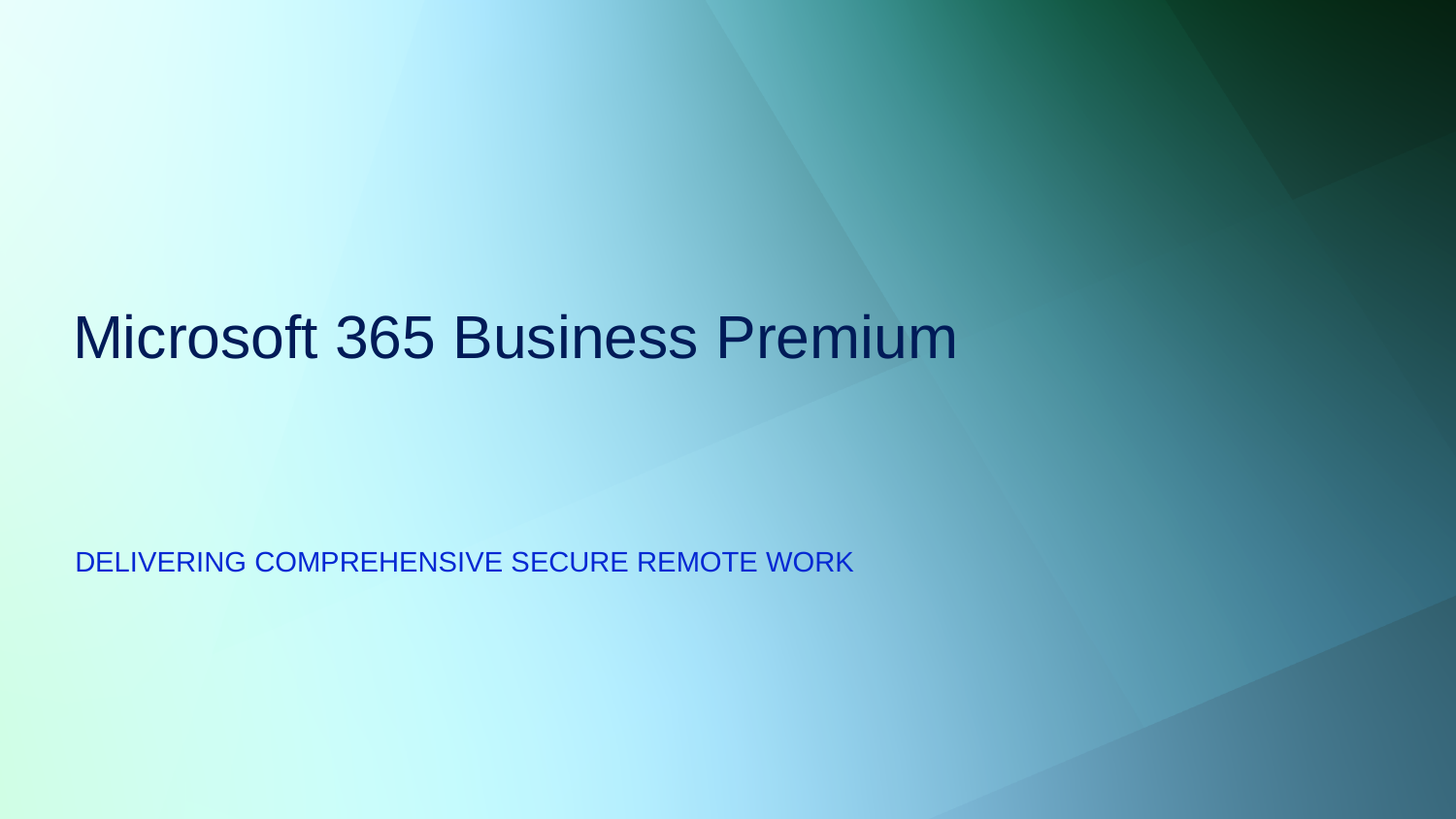

# Microsoft 365 Business Premium
DELIVERING COMPREHENSIVE SECURE REMOTE WORK